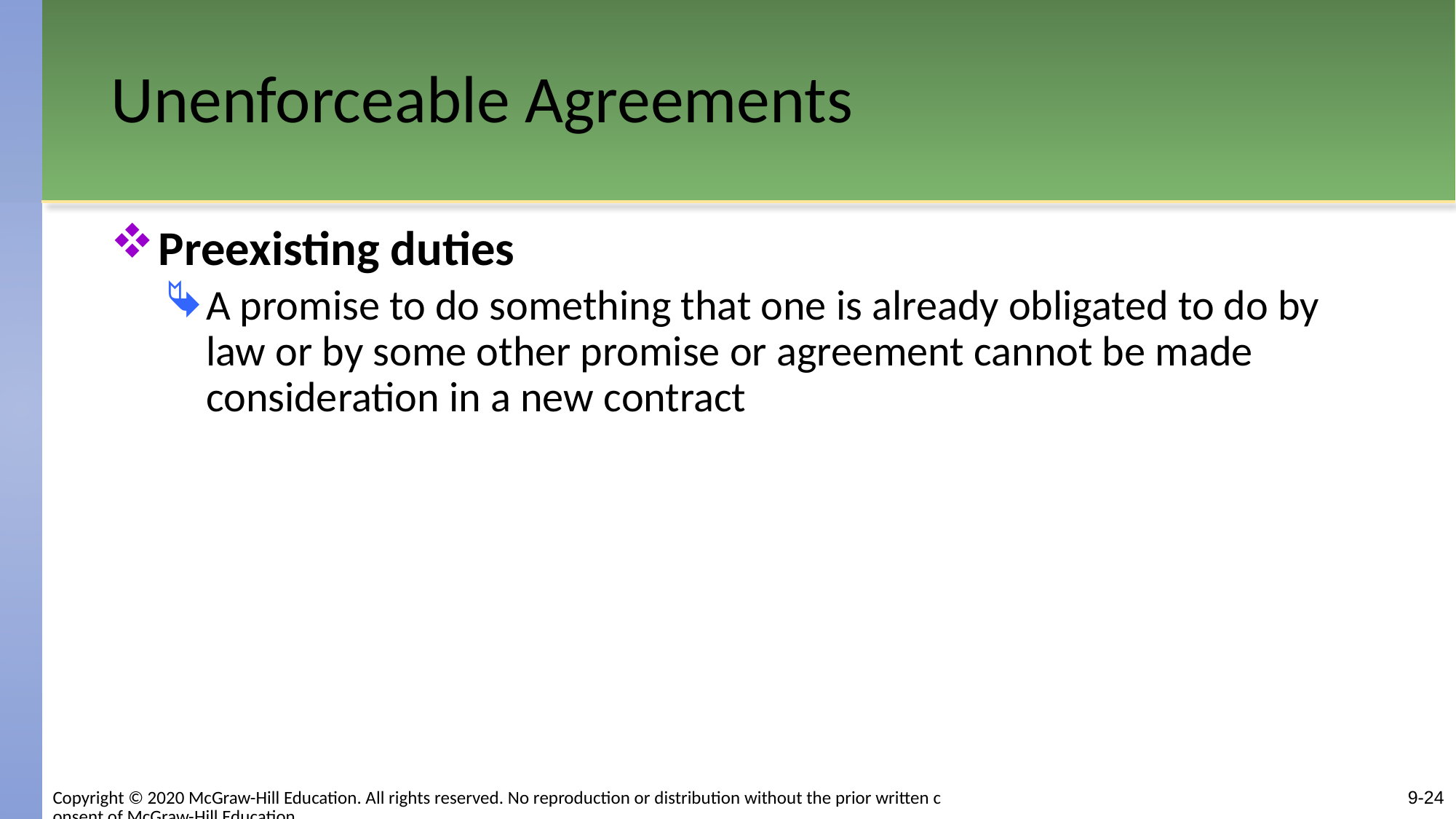

# Unenforceable Agreements
Preexisting duties
A promise to do something that one is already obligated to do by law or by some other promise or agreement cannot be made consideration in a new contract

9-24
Copyright © 2020 McGraw-Hill Education. All rights reserved. No reproduction or distribution without the prior written consent of McGraw-Hill Education.